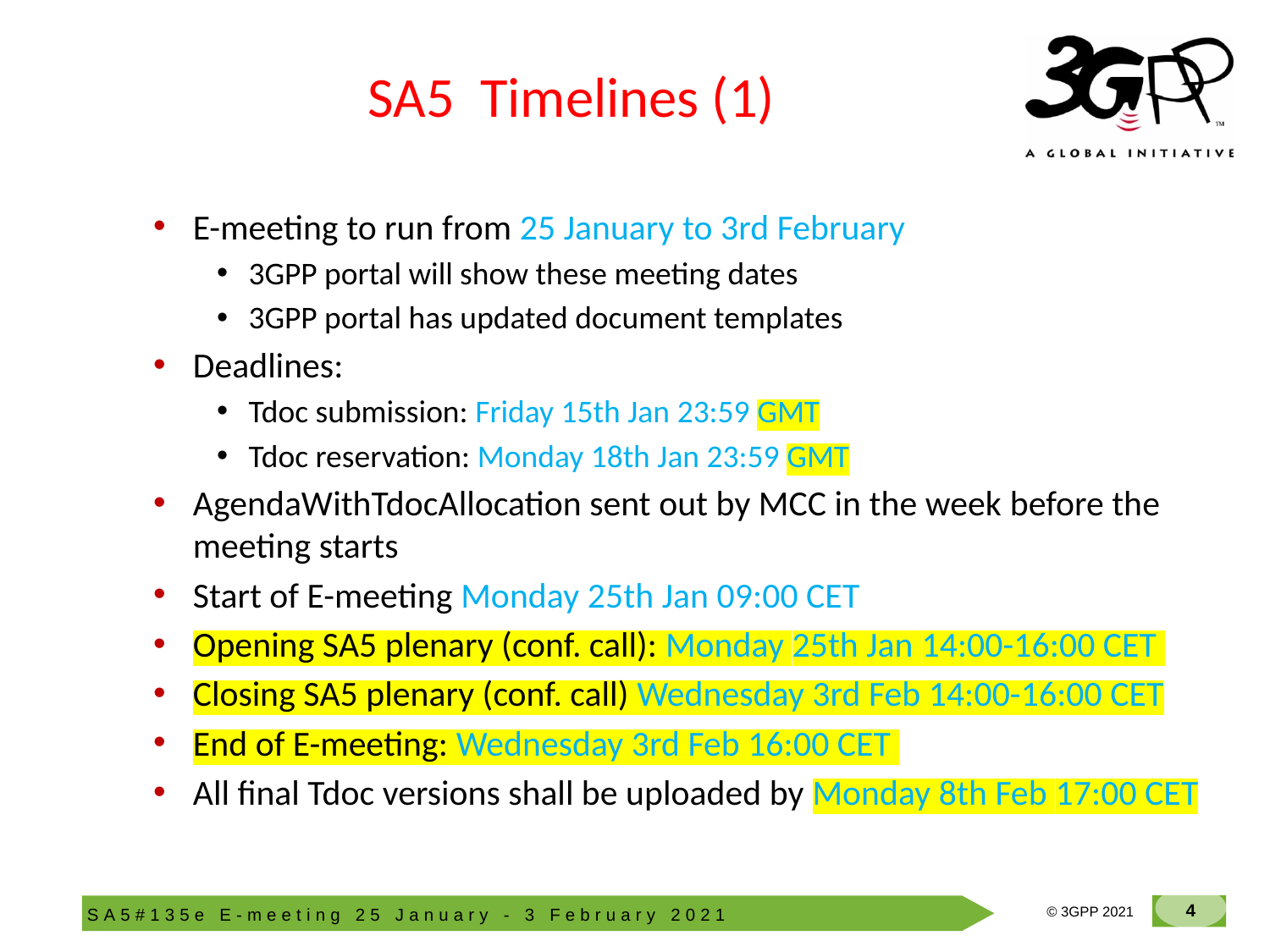

# SA5  Timelines (1)
E-meeting to run from 25 January to 3rd February
3GPP portal will show these meeting dates
3GPP portal has updated document templates
Deadlines:
Tdoc submission: Friday 15th Jan 23:59 GMT
Tdoc reservation: Monday 18th Jan 23:59 GMT
AgendaWithTdocAllocation sent out by MCC in the week before the meeting starts
Start of E-meeting Monday 25th Jan 09:00 CET
Opening SA5 plenary (conf. call): Monday 25th Jan 14:00-16:00 CET
Closing SA5 plenary (conf. call) Wednesday 3rd Feb 14:00-16:00 CET
End of E-meeting: Wednesday 3rd Feb 16:00 CET
All final Tdoc versions shall be uploaded by Monday 8th Feb 17:00 CET